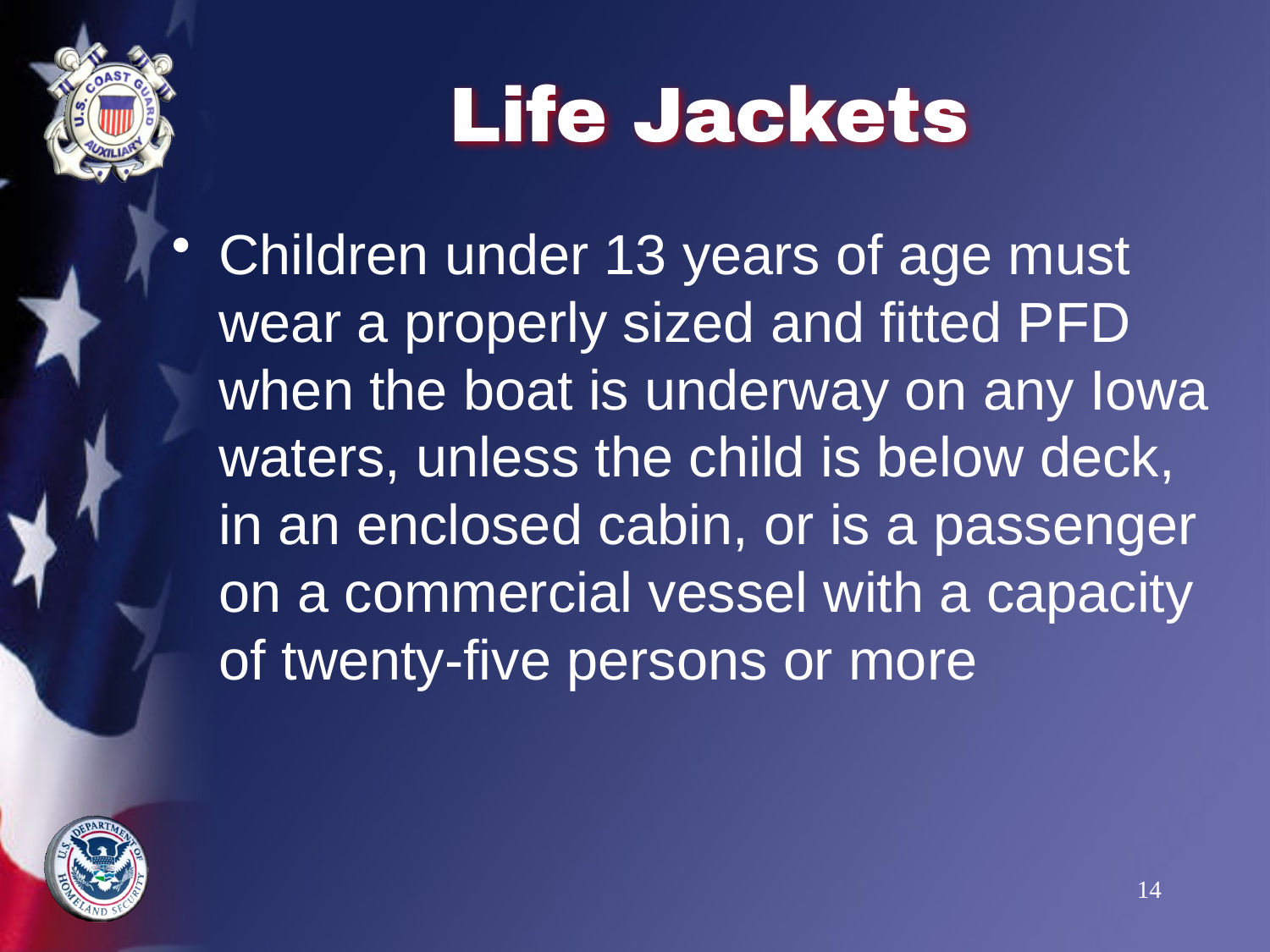

# Life Jackets
Children under 13 years of age must wear a properly sized and fitted PFD when the boat is underway on any Iowa waters, unless the child is below deck, in an enclosed cabin, or is a passenger on a commercial vessel with a capacity of twenty-five persons or more
14